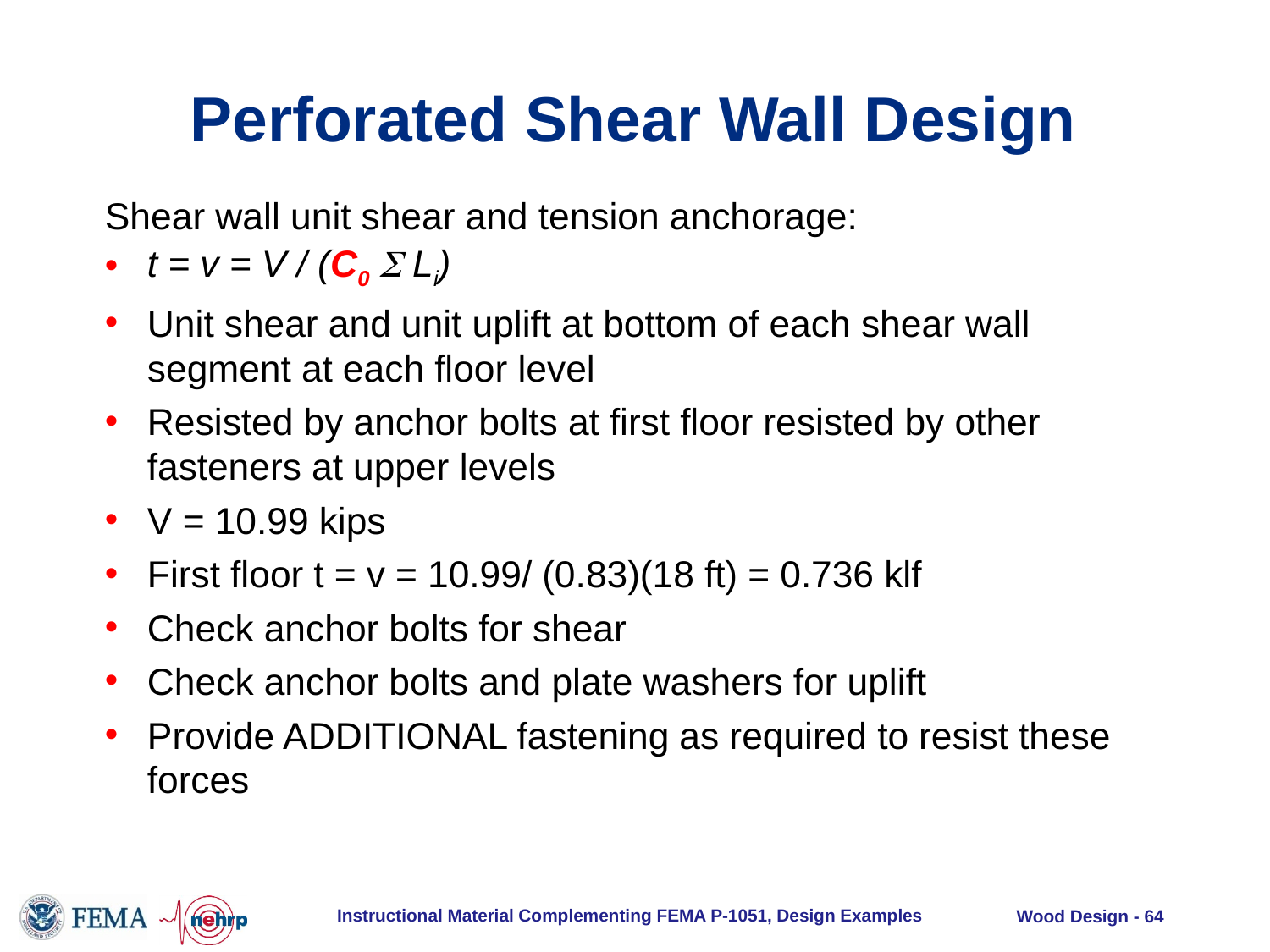

# Perforated Shear Wall Design
Shear wall unit shear and tension anchorage:
t = v = V / (C0 Σ Li)
Unit shear and unit uplift at bottom of each shear wall segment at each floor level
Resisted by anchor bolts at first floor resisted by other fasteners at upper levels
V = 10.99 kips
First floor t = v = 10.99/ (0.83)(18 ft) = 0.736 klf
Check anchor bolts for shear
Check anchor bolts and plate washers for uplift
Provide ADDITIONAL fastening as required to resist these forces